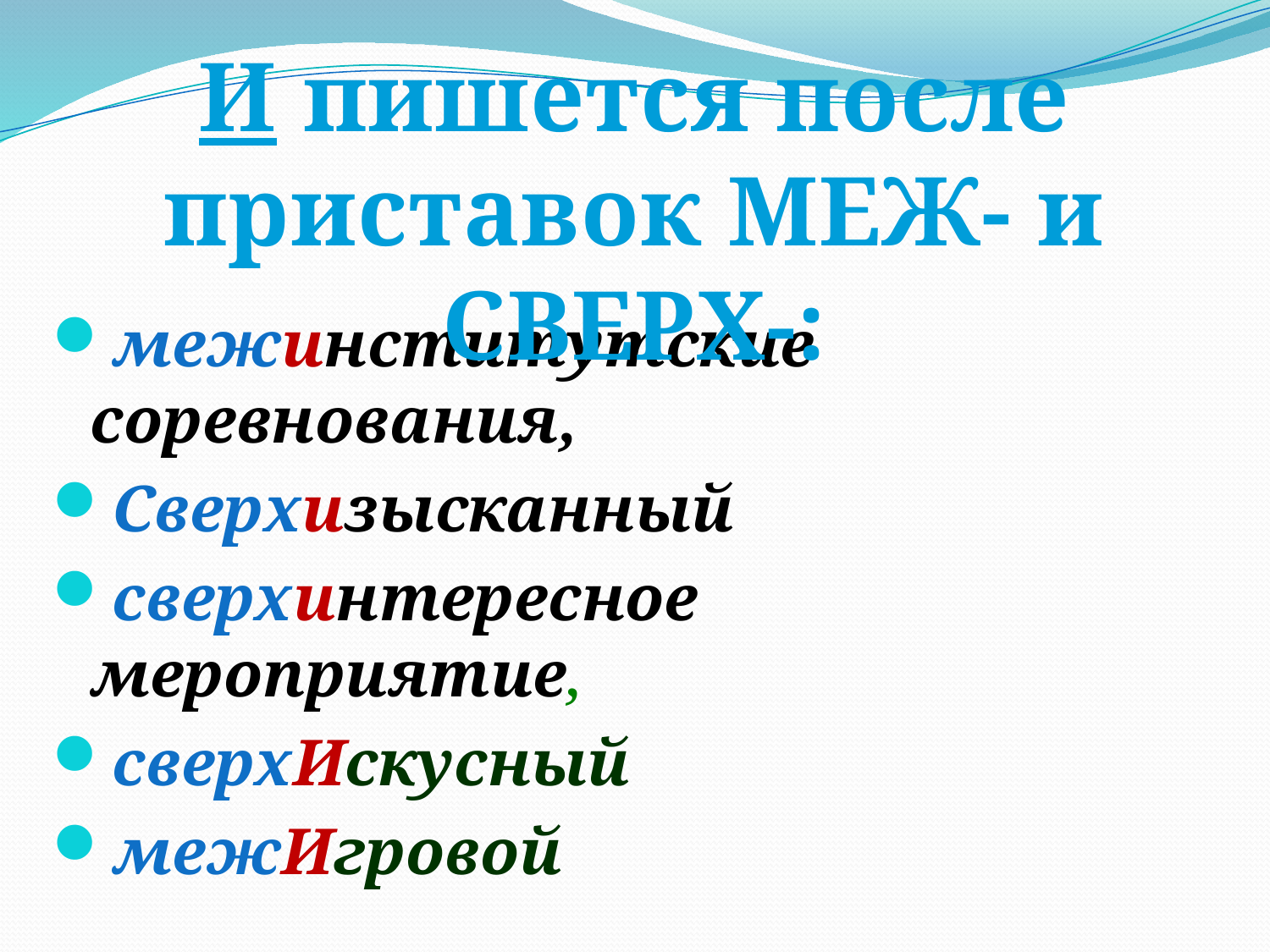

И пишется после приставок МЕЖ- и СВЕРХ-:
межинститутские соревнования,
Сверхизысканный
сверхинтересное мероприятие,
сверхИскусный
межИгровой